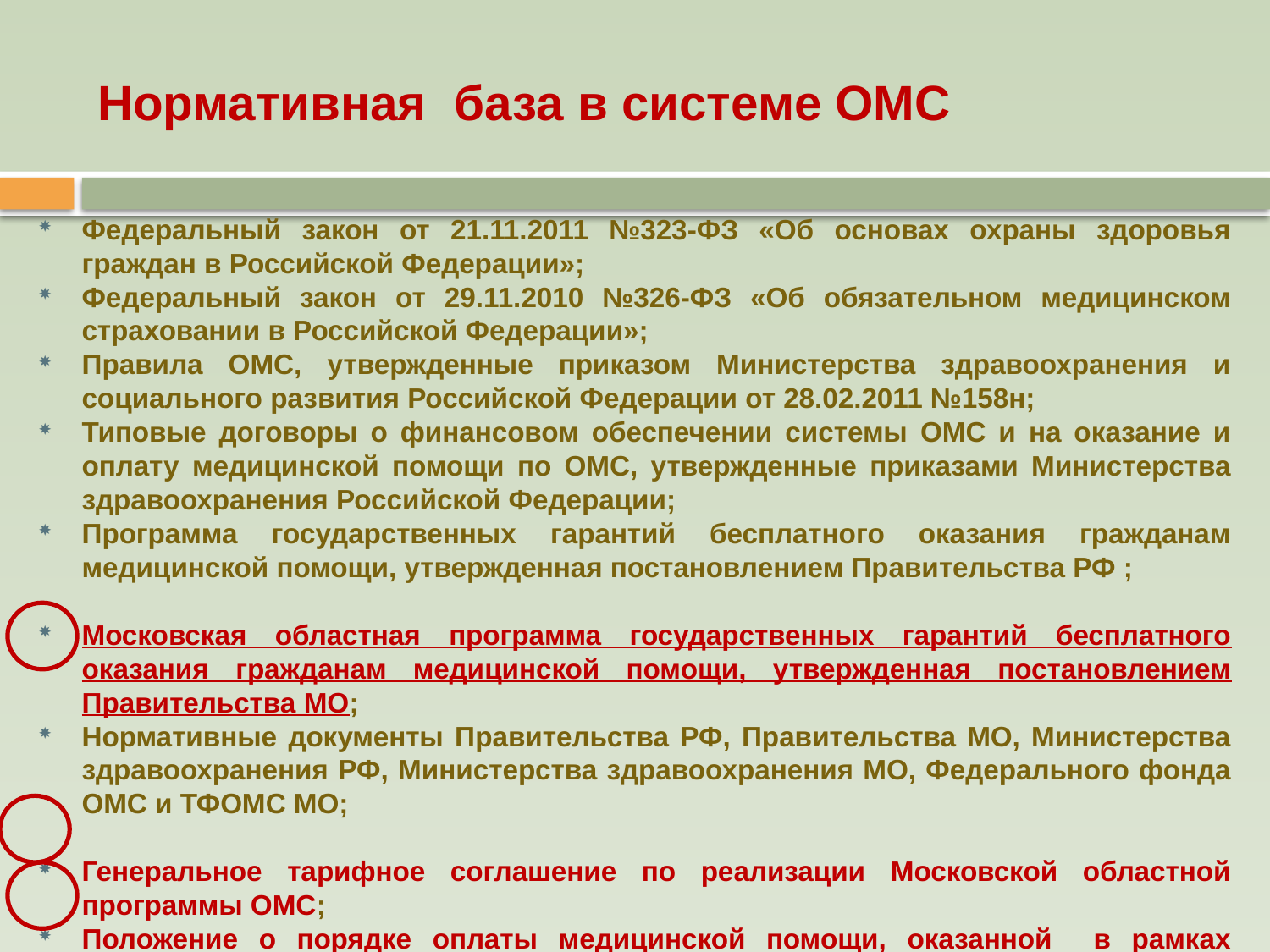

# Нормативная  база в системе ОМС
Федеральный закон от 21.11.2011 №323-ФЗ «Об основах охраны здоровья граждан в Российской Федерации»;
Федеральный закон от 29.11.2010 №326-ФЗ «Об обязательном медицинском страховании в Российской Федерации»;
Правила ОМС, утвержденные приказом Министерства здравоохранения и социального развития Российской Федерации от 28.02.2011 №158н;
Типовые договоры о финансовом обеспечении системы ОМС и на оказание и оплату медицинской помощи по ОМС, утвержденные приказами Министерства здравоохранения Российской Федерации;
Программа государственных гарантий бесплатного оказания гражданам медицинской помощи, утвержденная постановлением Правительства РФ ;

Московская областная программа государственных гарантий бесплатного оказания гражданам медицинской помощи, утвержденная постановлением Правительства МО;
Нормативные документы Правительства РФ, Правительства МО, Министерства здравоохранения РФ, Министерства здравоохранения МО, Федерального фонда ОМС и ТФОМС МО;

Генеральное тарифное соглашение по реализации Московской областной программы ОМС;
Положение о порядке оплаты медицинской помощи, оказанной  в рамках Московской областной программы ОМС.